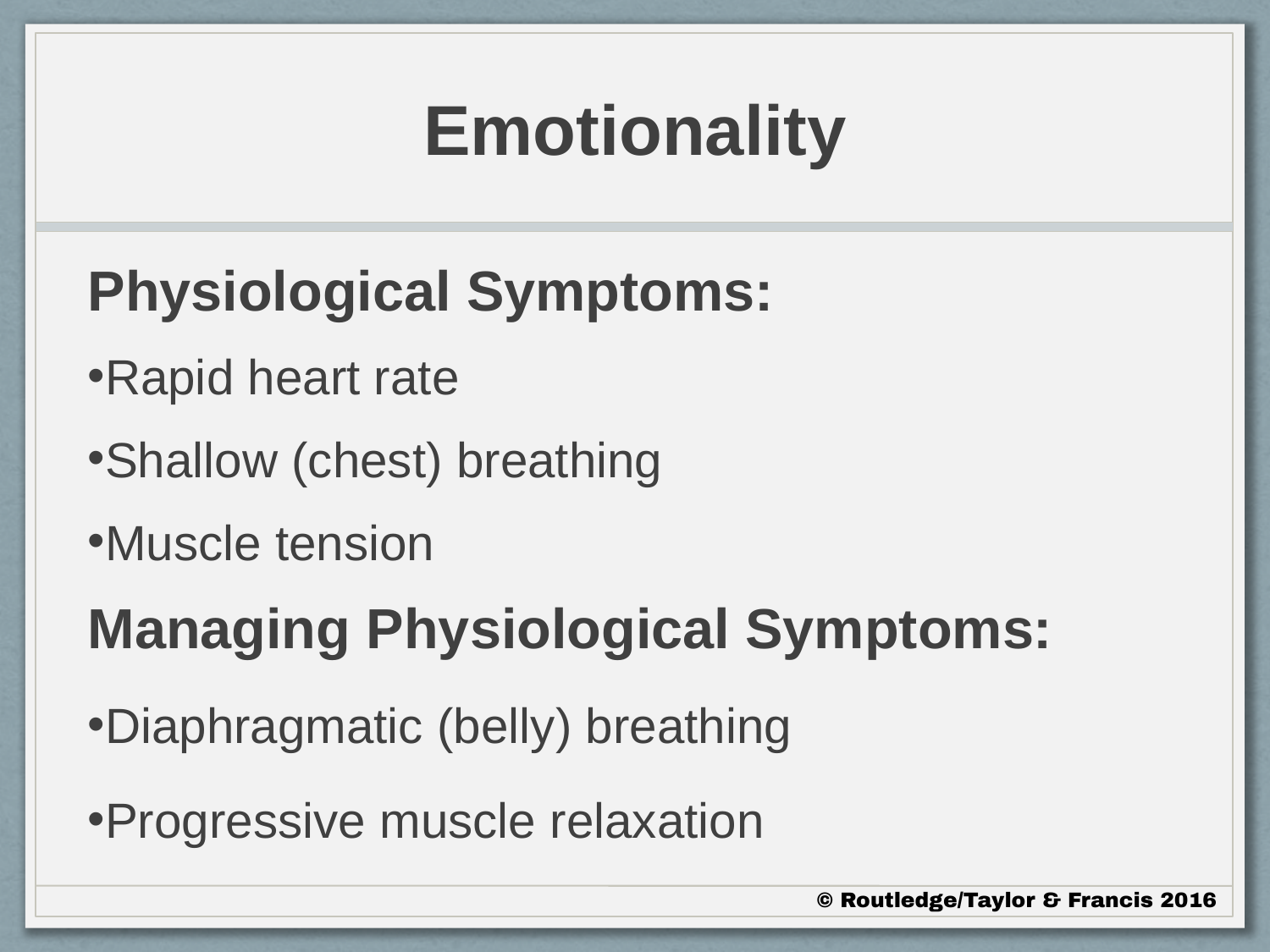

# Emotionality
Physiological Symptoms:
Rapid heart rate
Shallow (chest) breathing
Muscle tension
Managing Physiological Symptoms:
Diaphragmatic (belly) breathing
Progressive muscle relaxation

© Routledge/Taylor & Francis 2016